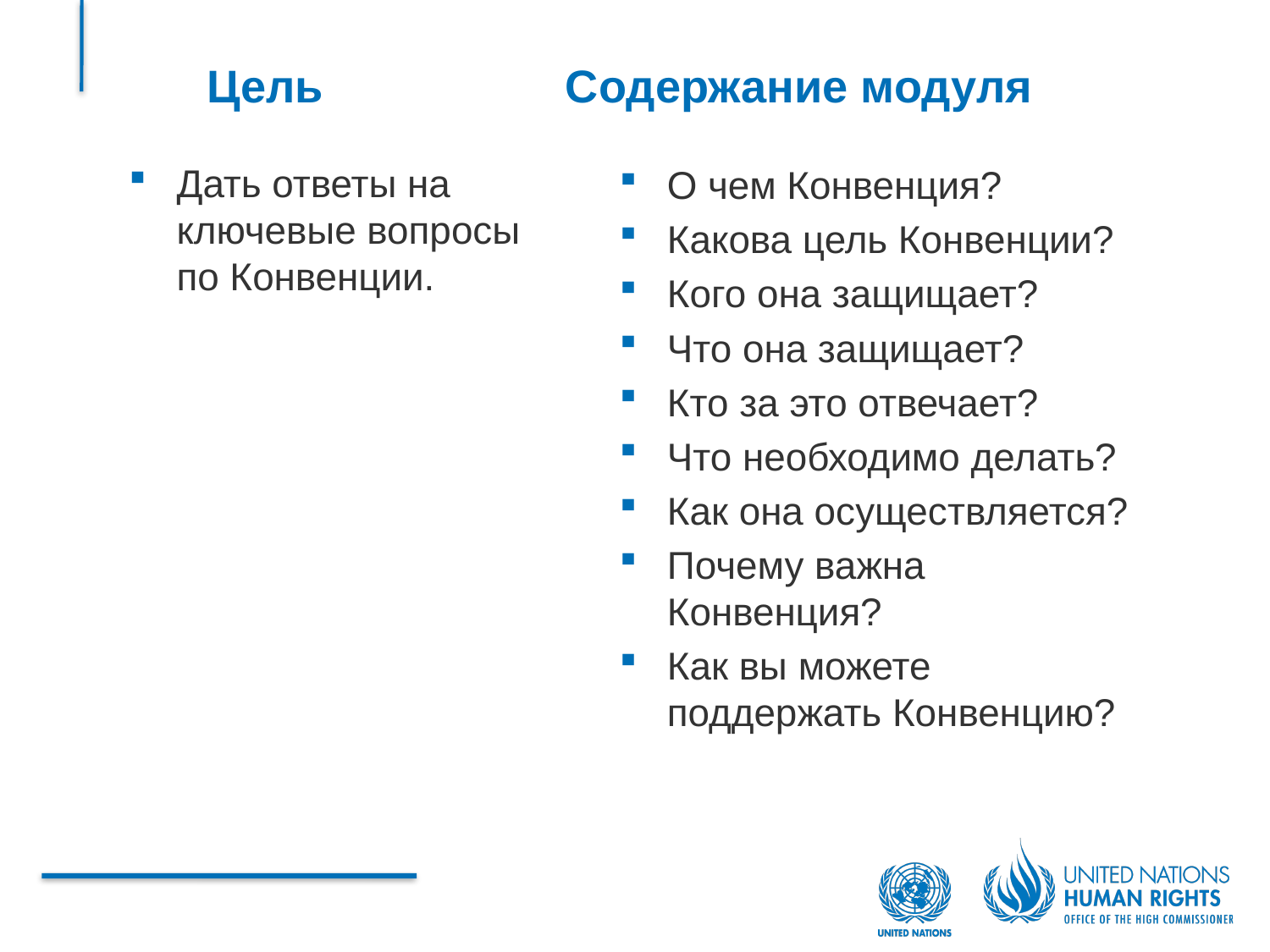

Цель
Содержание модуля
Дать ответы на ключевые вопросы по Конвенции.
О чем Конвенция?
Какова цель Конвенции?
Кого она защищает?
Что она защищает?
Кто за это отвечает?
Что необходимо делать?
Как она осуществляется?
Почему важна Конвенция?
Как вы можете поддержать Конвенцию?